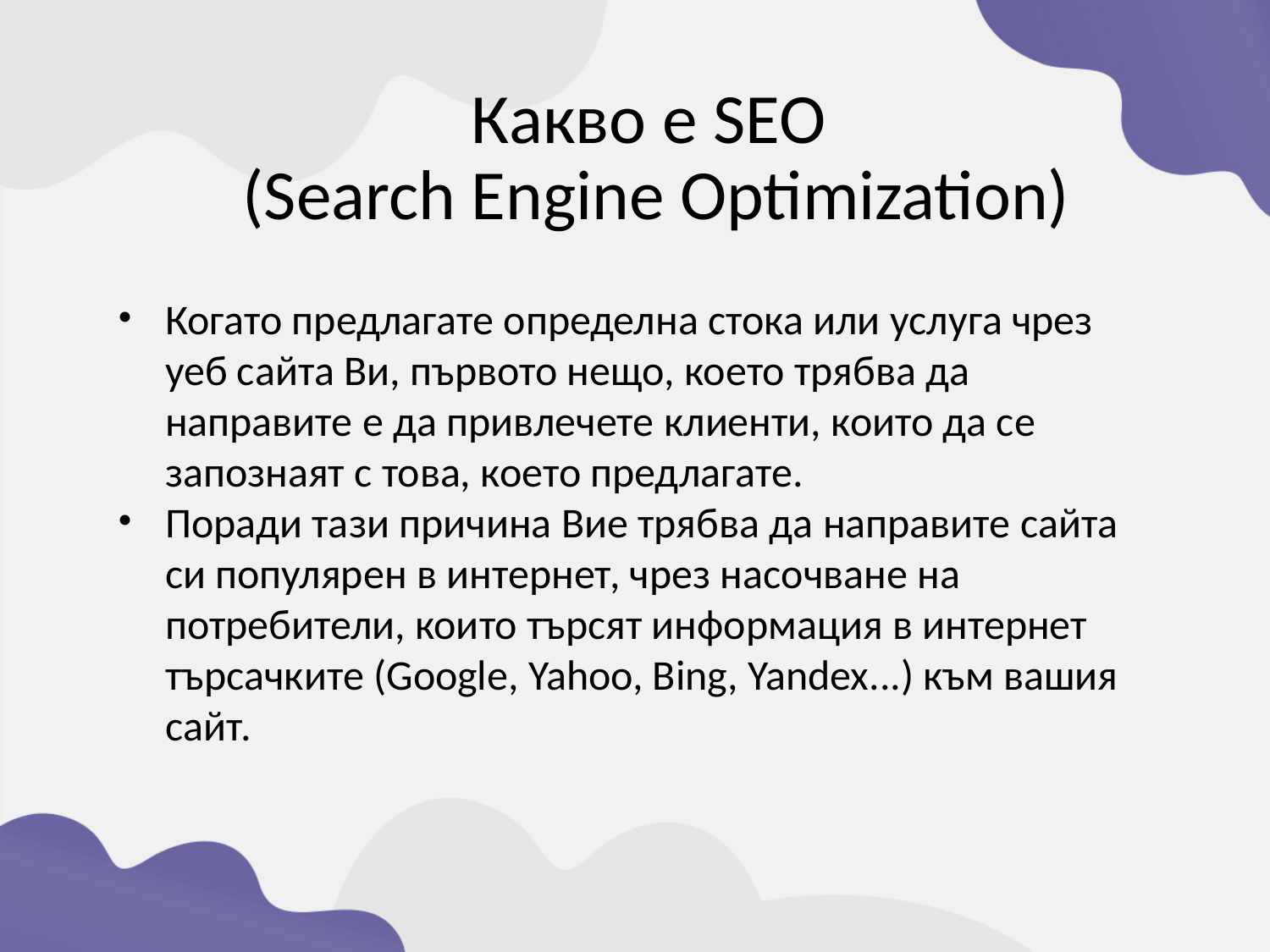

Какво е SEO
(Search Engine Optimization)
Когато предлагате определна стока или услуга чрез уеб сайтa Ви, първото нещо, което трябва да направите е да привлечете клиенти, които да се запознаят с това, което предлагате.
Поради тази причина Вие трябва да направите сайта си популярен в интернет, чрез насочване на потребители, които търсят информация в интернет търсачките (Google, Yahoo, Bing, Yandex...) към вашия сайт.